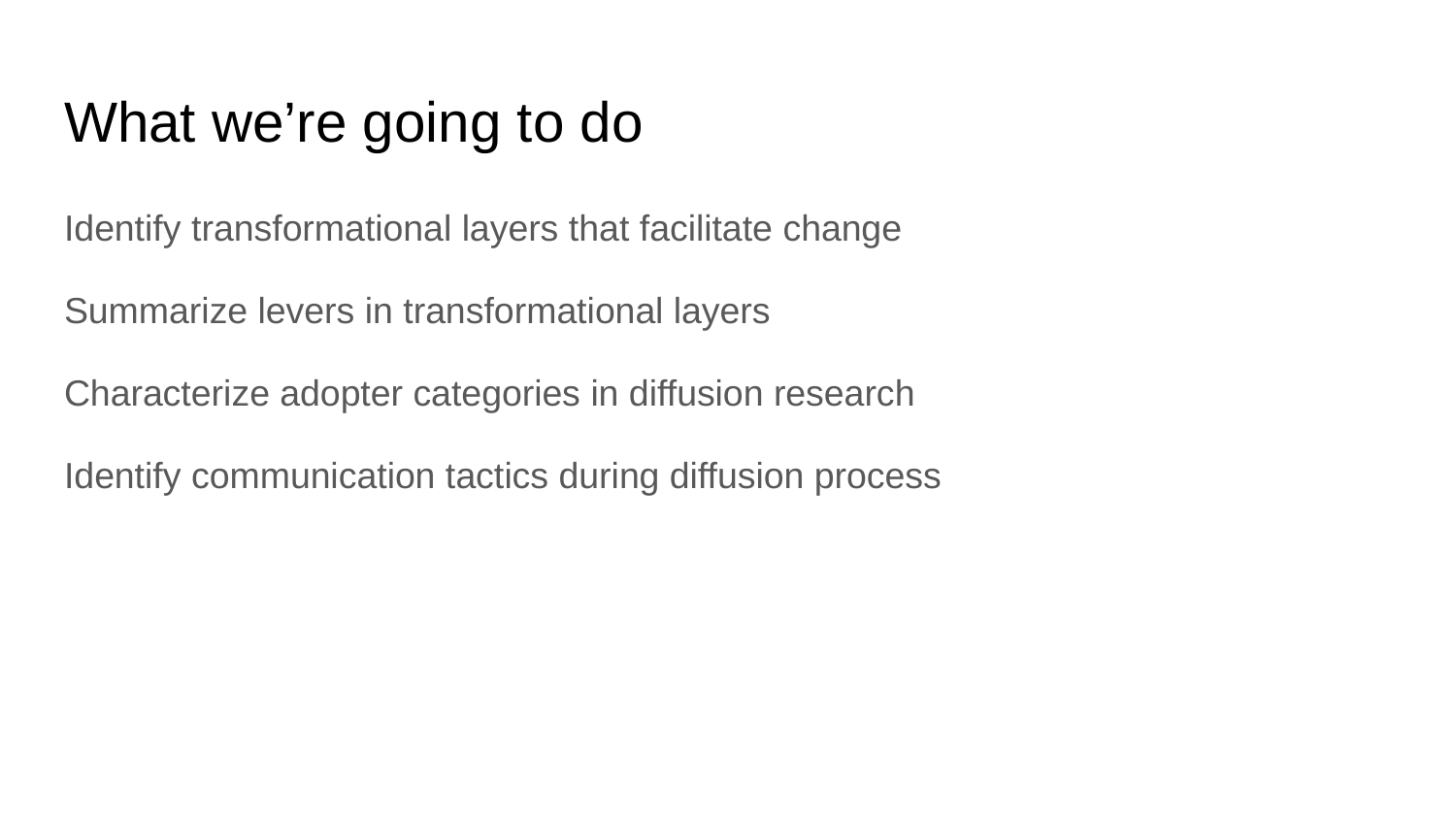

# What we’re going to do
Identify transformational layers that facilitate change
Summarize levers in transformational layers
Characterize adopter categories in diffusion research
Identify communication tactics during diffusion process